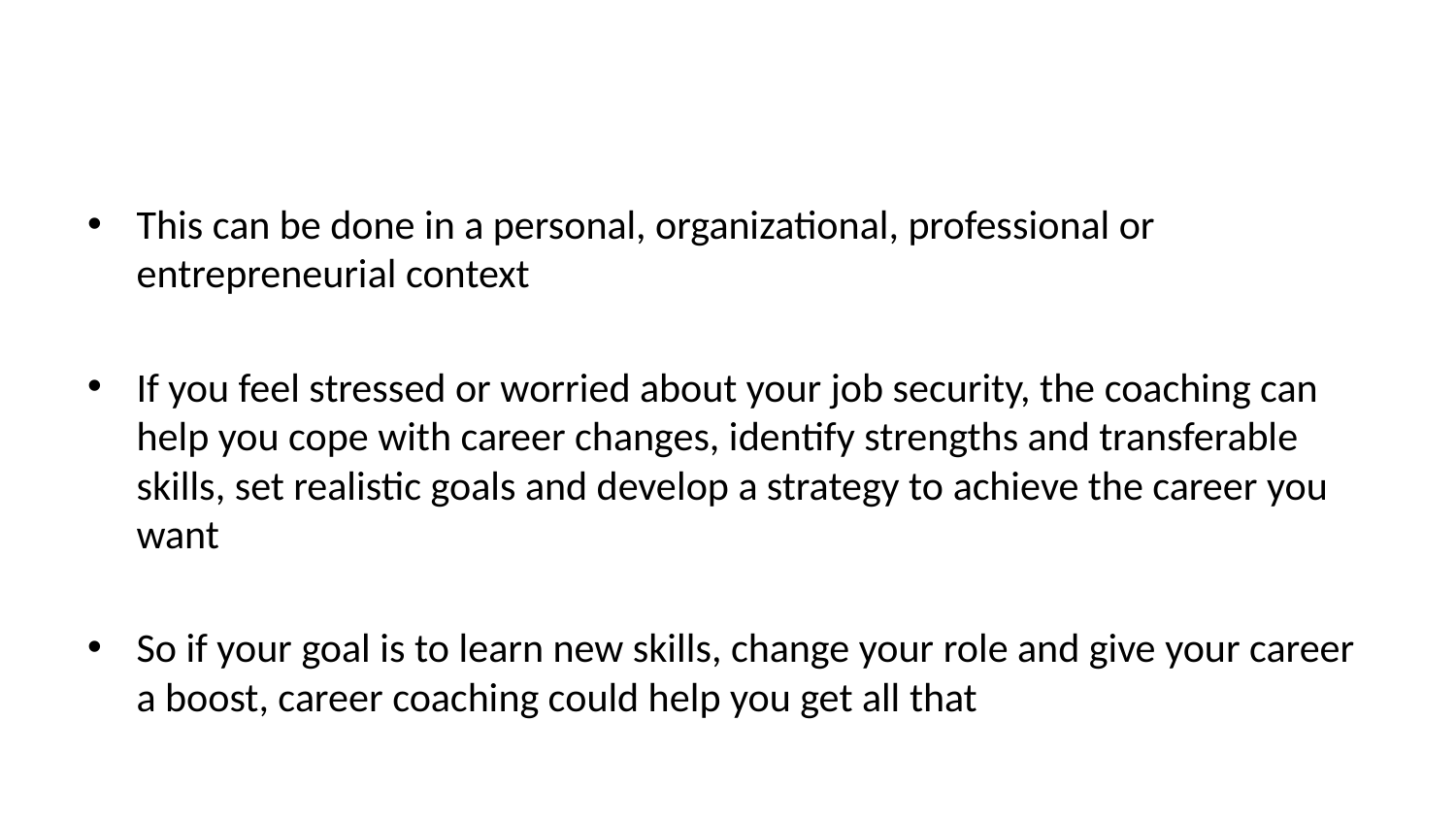

This can be done in a personal, organizational, professional or entrepreneurial context

If you feel stressed or worried about your job security, the coaching can help you cope with career changes, identify strengths and transferable skills, set realistic goals and develop a strategy to achieve the career you want

So if your goal is to learn new skills, change your role and give your career a boost, career coaching could help you get all that